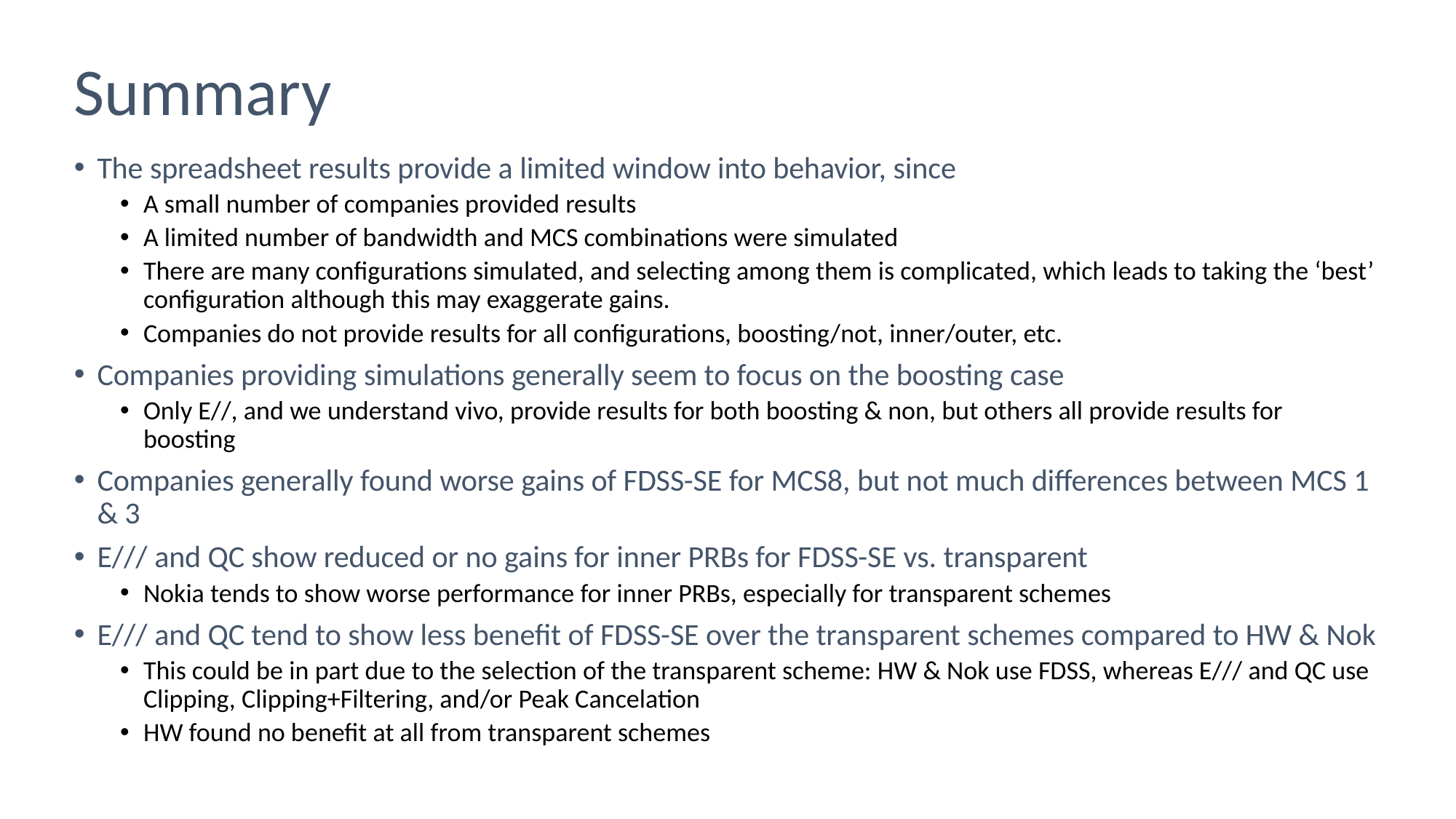

# Summary
The spreadsheet results provide a limited window into behavior, since
A small number of companies provided results
A limited number of bandwidth and MCS combinations were simulated
There are many configurations simulated, and selecting among them is complicated, which leads to taking the ‘best’ configuration although this may exaggerate gains.
Companies do not provide results for all configurations, boosting/not, inner/outer, etc.
Companies providing simulations generally seem to focus on the boosting case
Only E//, and we understand vivo, provide results for both boosting & non, but others all provide results for boosting
Companies generally found worse gains of FDSS-SE for MCS8, but not much differences between MCS 1 & 3
E/// and QC show reduced or no gains for inner PRBs for FDSS-SE vs. transparent
Nokia tends to show worse performance for inner PRBs, especially for transparent schemes
E/// and QC tend to show less benefit of FDSS-SE over the transparent schemes compared to HW & Nok
This could be in part due to the selection of the transparent scheme: HW & Nok use FDSS, whereas E/// and QC use Clipping, Clipping+Filtering, and/or Peak Cancelation
HW found no benefit at all from transparent schemes